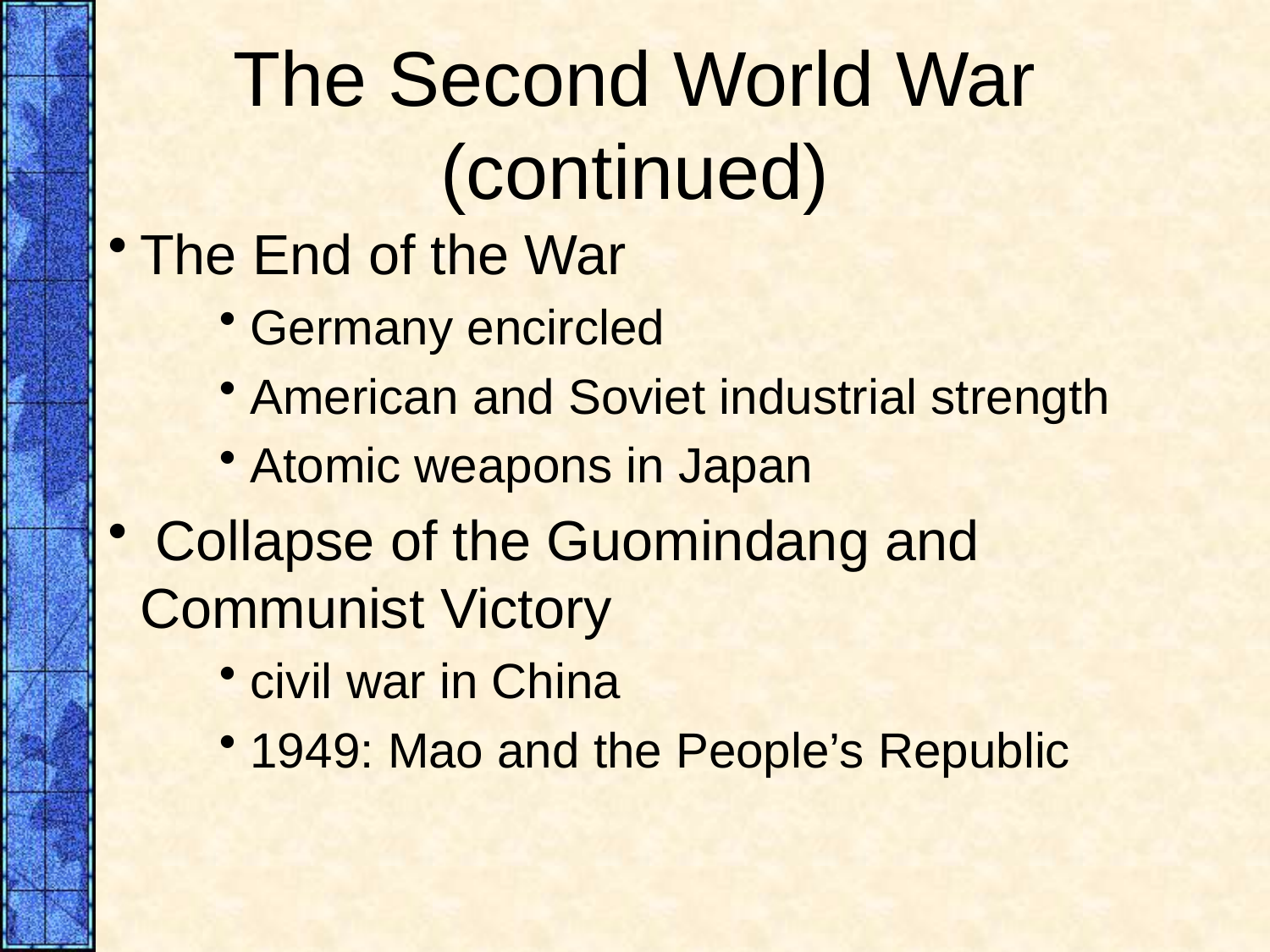

# The Second World War (continued)
The End of the War
 Germany encircled
 American and Soviet industrial strength
 Atomic weapons in Japan
 Collapse of the Guomindang and Communist Victory
 civil war in China
 1949: Mao and the People’s Republic